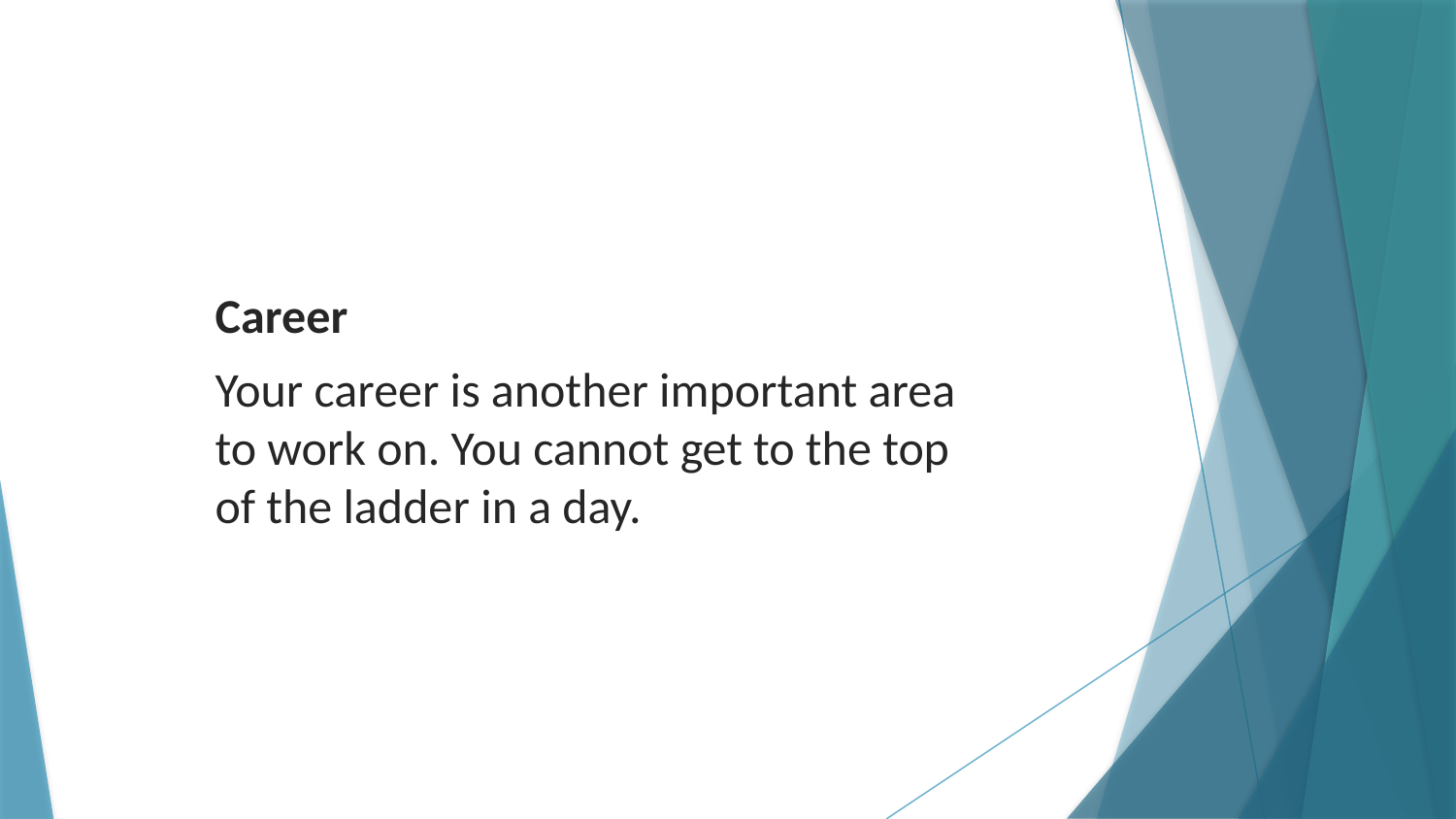

Career
Your career is another important area to work on. You cannot get to the top of the ladder in a day.